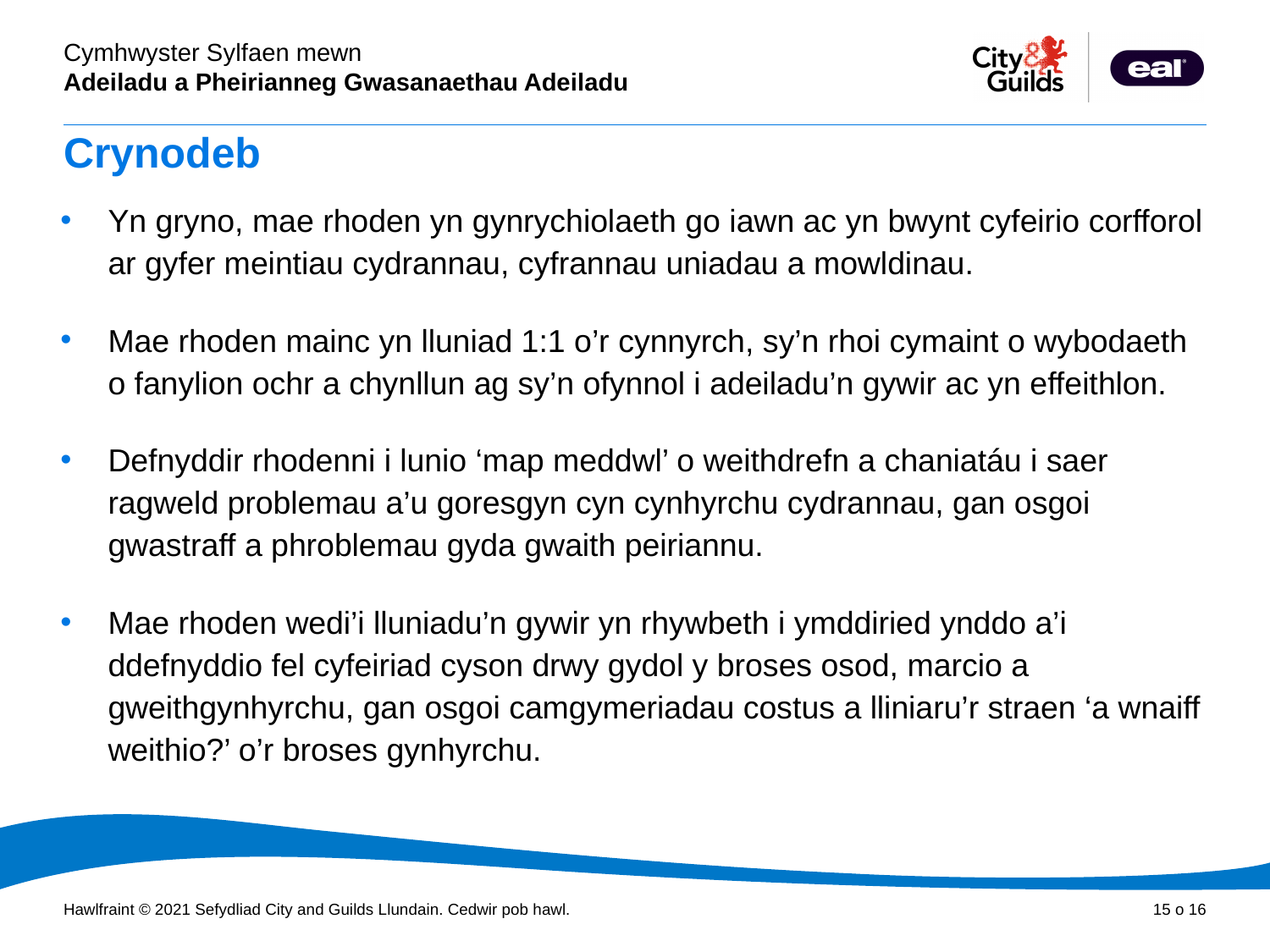

# Crynodeb
Yn gryno, mae rhoden yn gynrychiolaeth go iawn ac yn bwynt cyfeirio corfforol ar gyfer meintiau cydrannau, cyfrannau uniadau a mowldinau.
Mae rhoden mainc yn lluniad 1:1 o’r cynnyrch, sy’n rhoi cymaint o wybodaeth o fanylion ochr a chynllun ag sy’n ofynnol i adeiladu’n gywir ac yn effeithlon.
Defnyddir rhodenni i lunio ‘map meddwl’ o weithdrefn a chaniatáu i saer ragweld problemau a’u goresgyn cyn cynhyrchu cydrannau, gan osgoi gwastraff a phroblemau gyda gwaith peiriannu.
Mae rhoden wedi’i lluniadu’n gywir yn rhywbeth i ymddiried ynddo a’i ddefnyddio fel cyfeiriad cyson drwy gydol y broses osod, marcio a gweithgynhyrchu, gan osgoi camgymeriadau costus a lliniaru’r straen ‘a wnaiff weithio?’ o’r broses gynhyrchu.